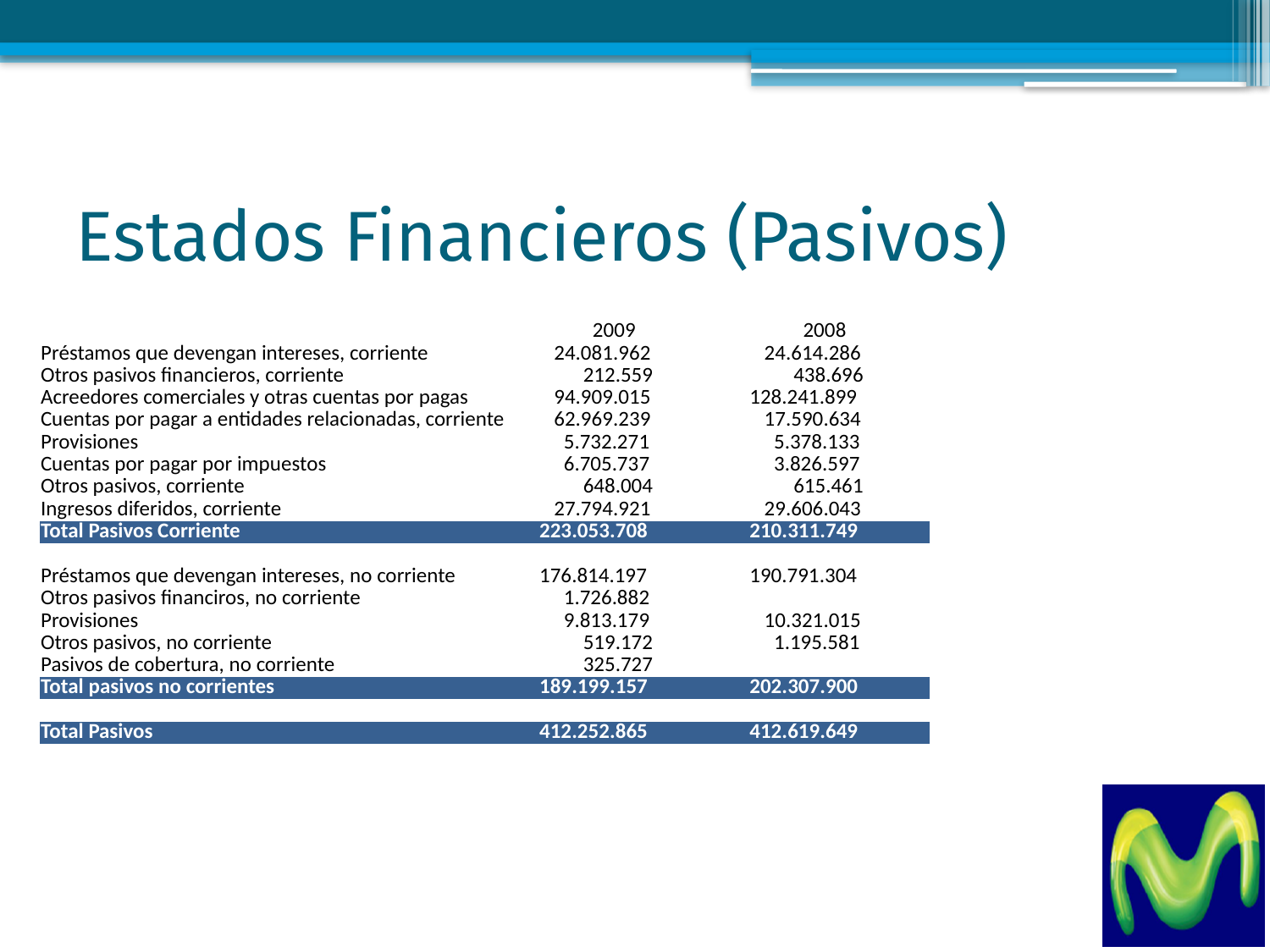

# Estados Financieros (Pasivos)
|  | 2009 | 2008 |
| --- | --- | --- |
| Préstamos que devengan intereses, corriente | 24.081.962 | 24.614.286 |
| Otros pasivos financieros, corriente | 212.559 | 438.696 |
| Acreedores comerciales y otras cuentas por pagas | 94.909.015 | 128.241.899 |
| Cuentas por pagar a entidades relacionadas, corriente | 62.969.239 | 17.590.634 |
| Provisiones | 5.732.271 | 5.378.133 |
| Cuentas por pagar por impuestos | 6.705.737 | 3.826.597 |
| Otros pasivos, corriente | 648.004 | 615.461 |
| Ingresos diferidos, corriente | 27.794.921 | 29.606.043 |
| Total Pasivos Corriente | 223.053.708 | 210.311.749 |
|  |  |  |
| Préstamos que devengan intereses, no corriente | 176.814.197 | 190.791.304 |
| Otros pasivos financiros, no corriente | 1.726.882 |  |
| Provisiones | 9.813.179 | 10.321.015 |
| Otros pasivos, no corriente | 519.172 | 1.195.581 |
| Pasivos de cobertura, no corriente | 325.727 |  |
| Total pasivos no corrientes | 189.199.157 | 202.307.900 |
|  |  |  |
| Total Pasivos | 412.252.865 | 412.619.649 |